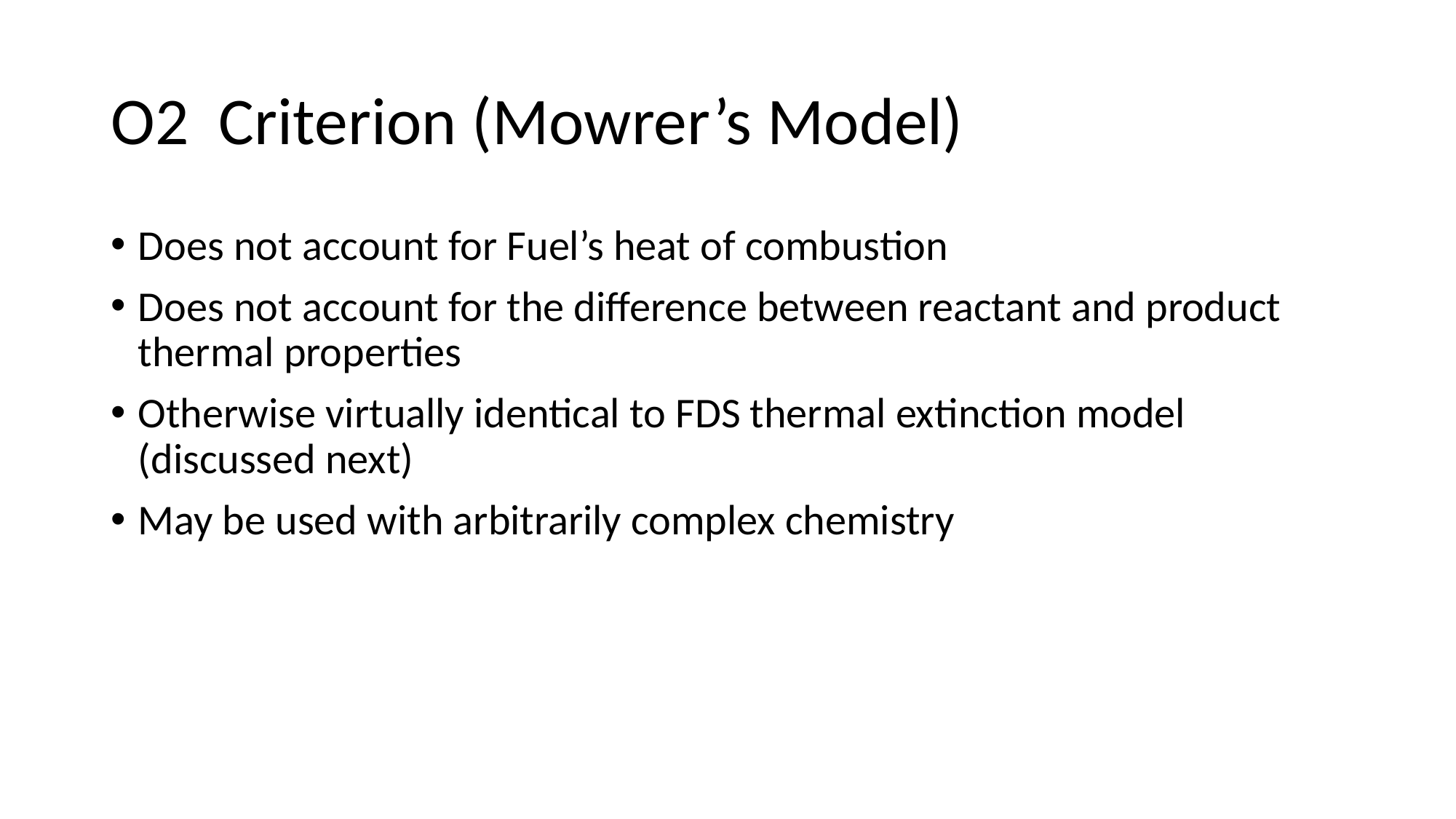

# O2  Criterion (Mowrer’s Model)
Does not account for Fuel’s heat of combustion
Does not account for the difference between reactant and product thermal properties
Otherwise virtually identical to FDS thermal extinction model (discussed next)
May be used with arbitrarily complex chemistry